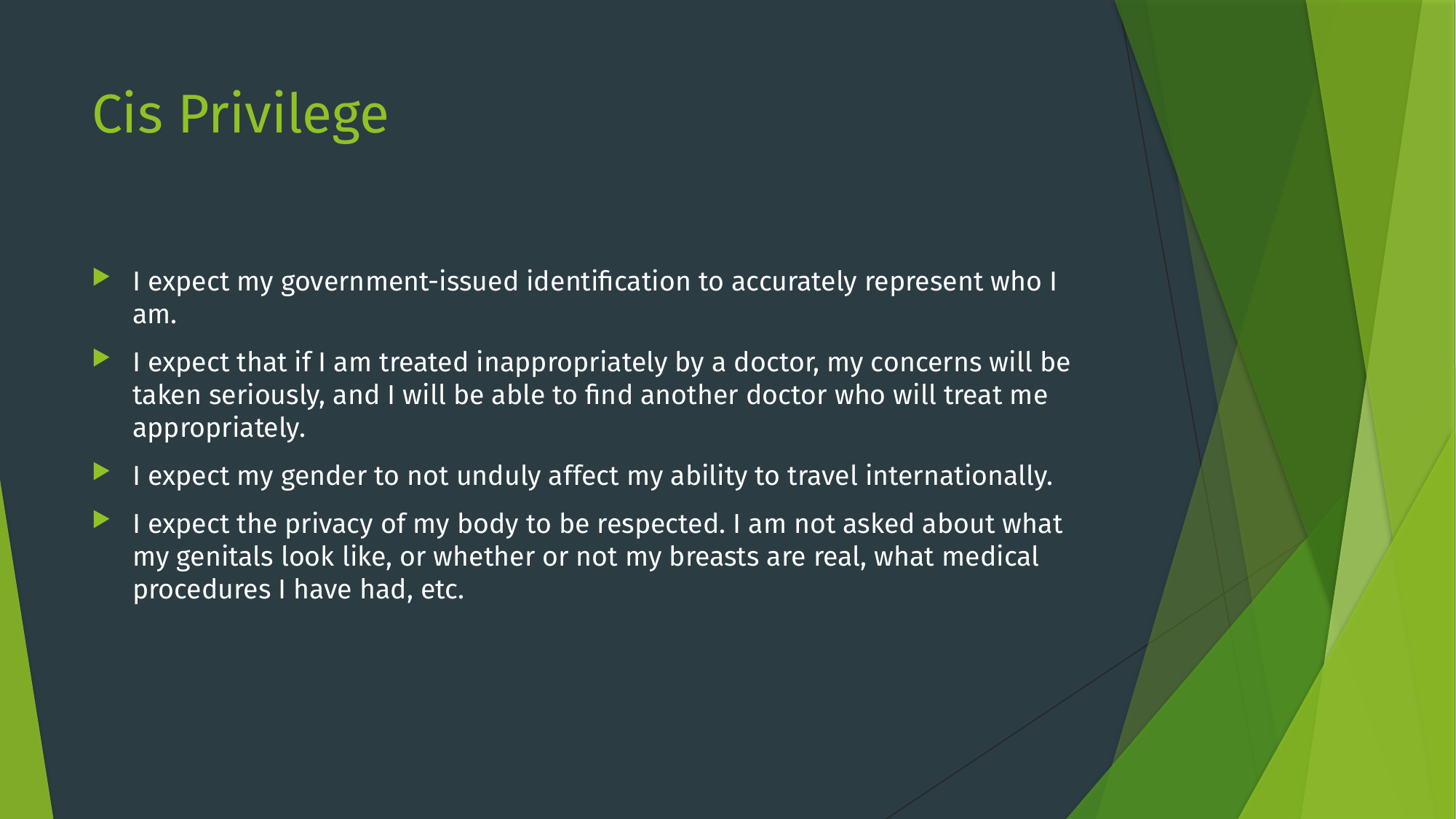

# Cis Privilege
I expect my government-issued identification to accurately represent who I am.
I expect that if I am treated inappropriately by a doctor, my concerns will be taken seriously, and I will be able to find another doctor who will treat me appropriately.
I expect my gender to not unduly affect my ability to travel internationally.
I expect the privacy of my body to be respected. I am not asked about what my genitals look like, or whether or not my breasts are real, what medical procedures I have had, etc.